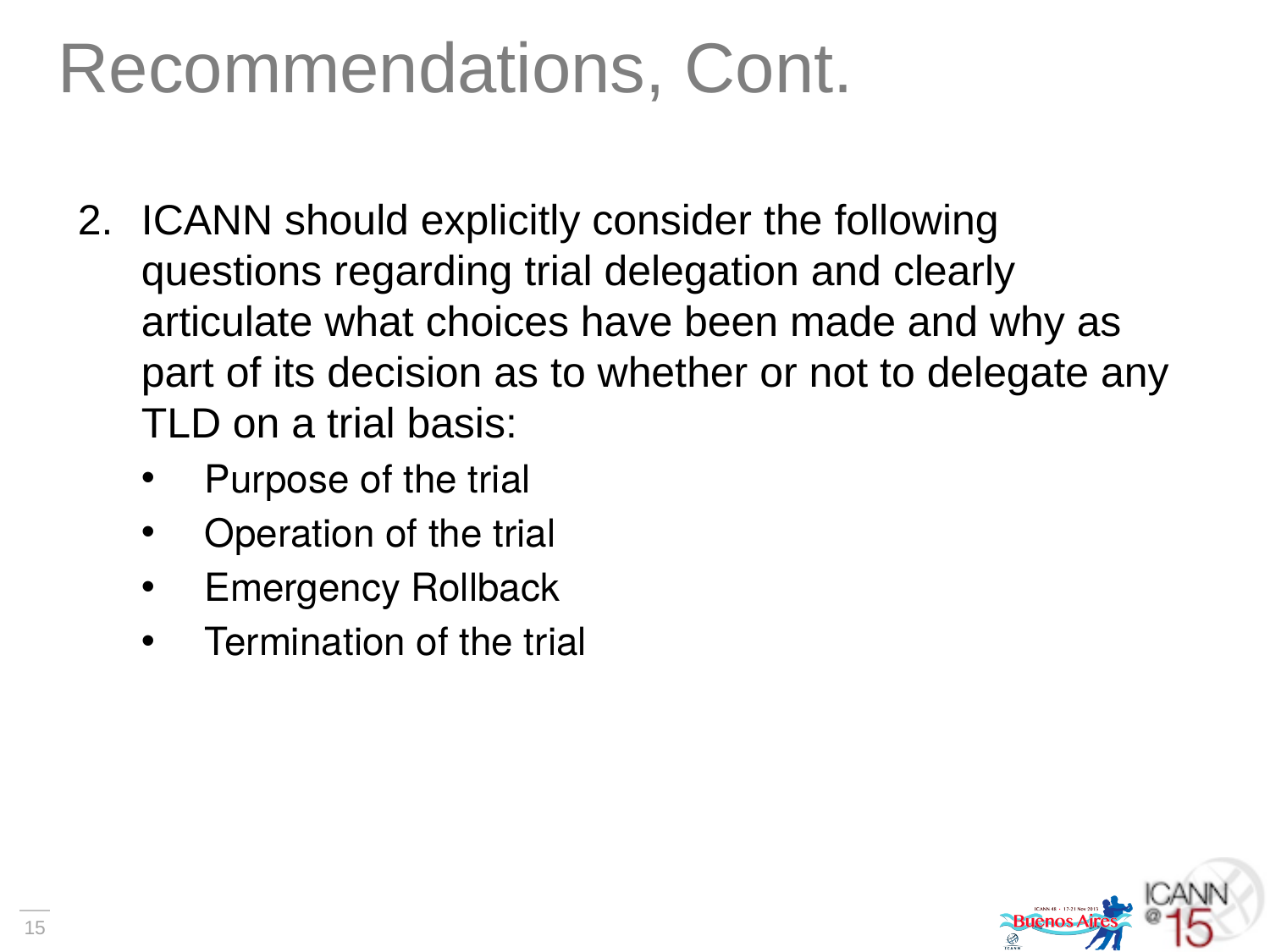

# Recommendations, Cont.
ICANN should explicitly consider the following questions regarding trial delegation and clearly articulate what choices have been made and why as part of its decision as to whether or not to delegate any TLD on a trial basis:
Purpose of the trial
Operation of the trial
Emergency Rollback
Termination of the trial